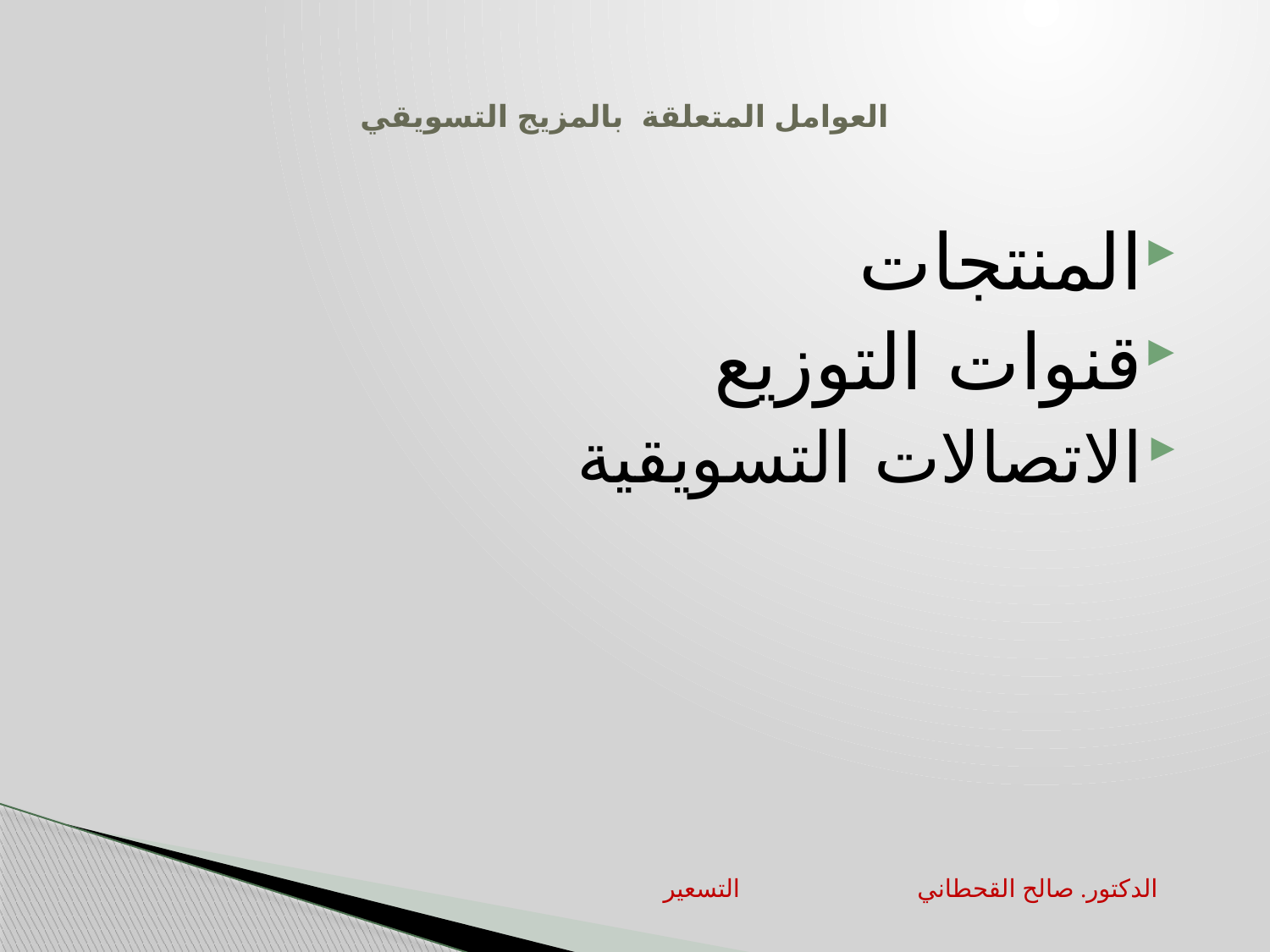

# العوامل المتعلقة  بالمزيج التسويقي
المنتجات
قنوات التوزيع
الاتصالات التسويقية
التسعير		الدكتور. صالح القحطاني